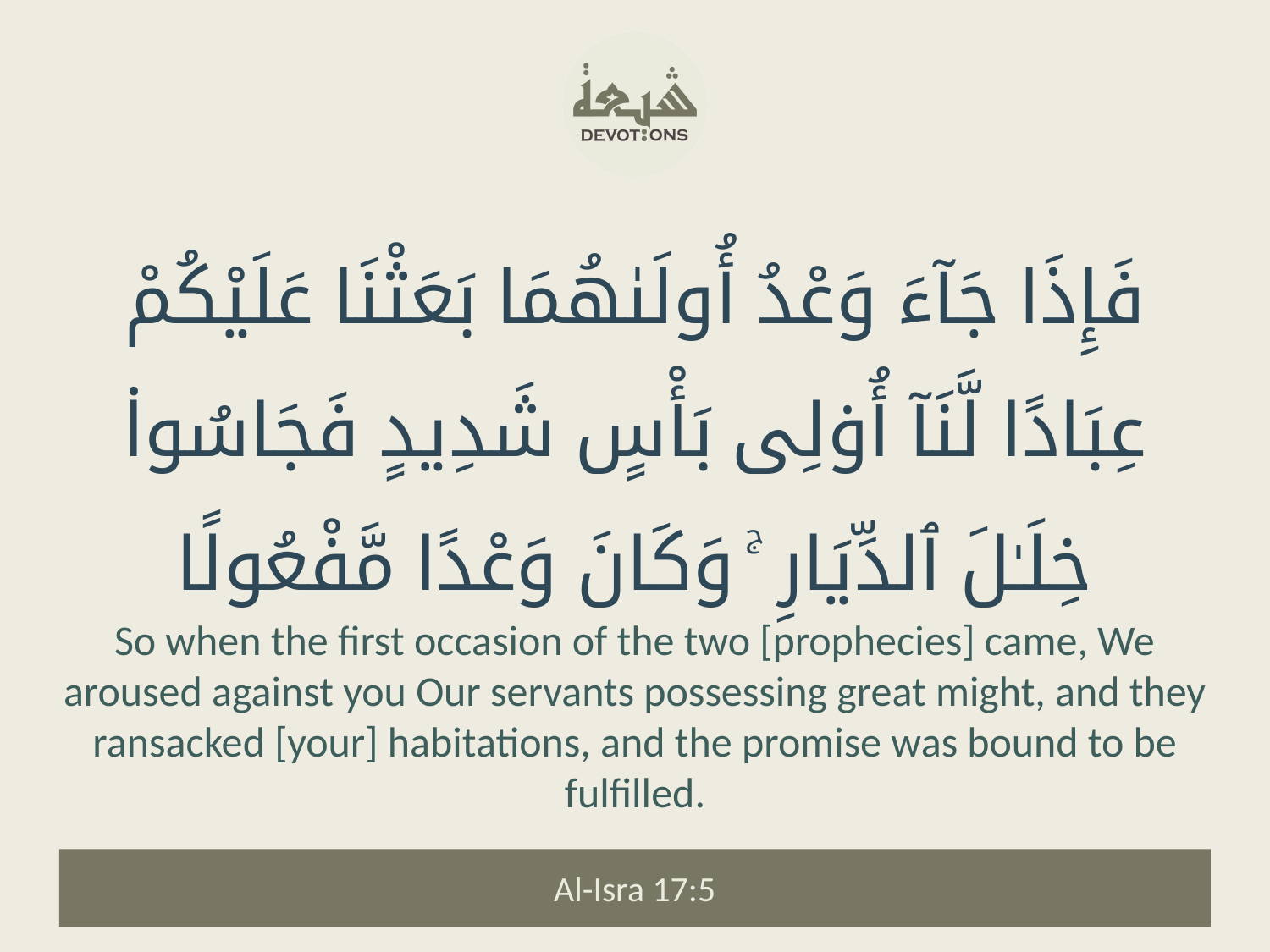

فَإِذَا جَآءَ وَعْدُ أُولَىٰهُمَا بَعَثْنَا عَلَيْكُمْ عِبَادًا لَّنَآ أُو۟لِى بَأْسٍ شَدِيدٍ فَجَاسُوا۟ خِلَـٰلَ ٱلدِّيَارِ ۚ وَكَانَ وَعْدًا مَّفْعُولًا
So when the first occasion of the two [prophecies] came, We aroused against you Our servants possessing great might, and they ransacked [your] habitations, and the promise was bound to be fulfilled.
Al-Isra 17:5